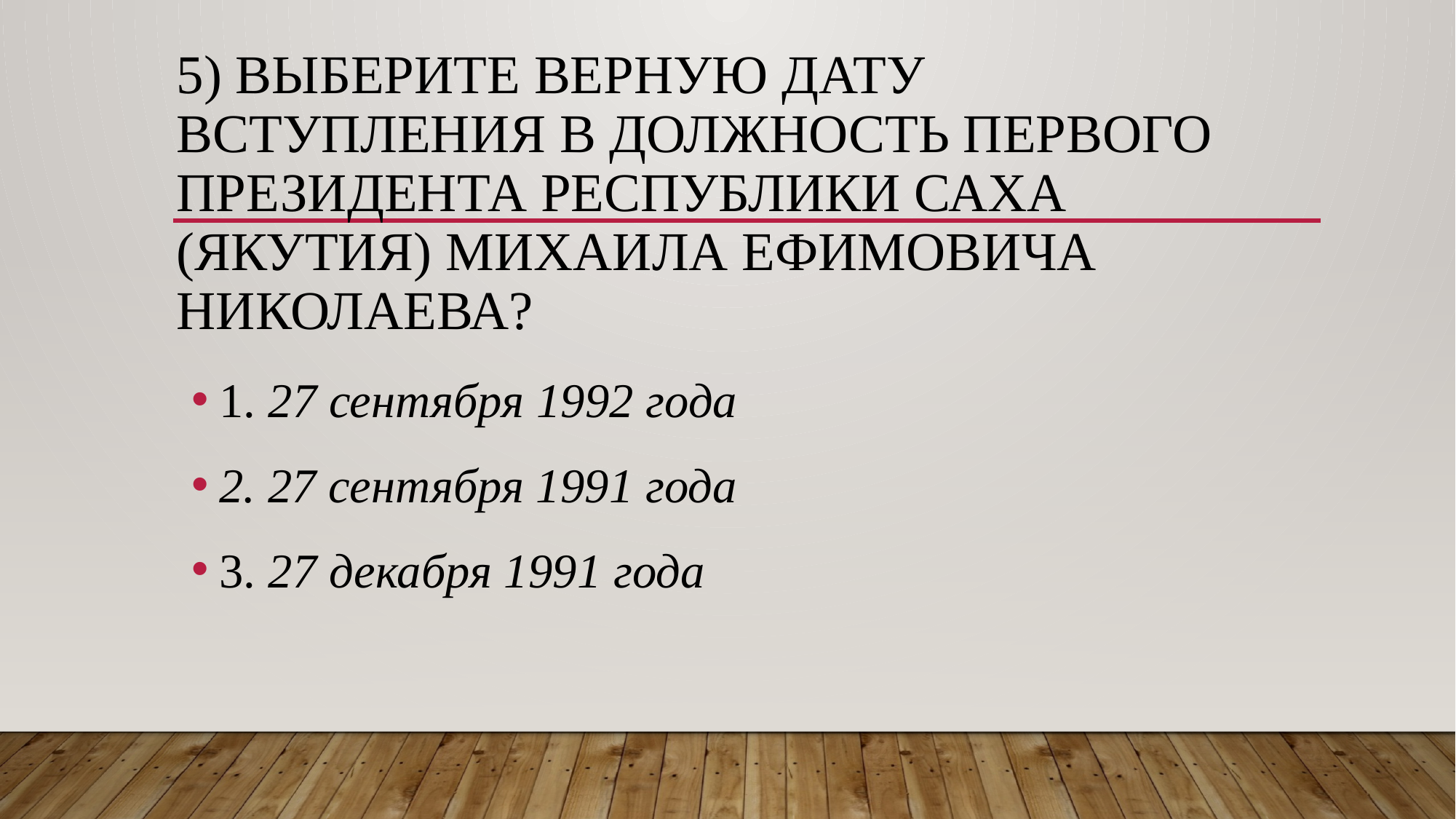

# 5) Выберите верную дату вступления в должность первого Президента Республики Саха (Якутия) Михаила Ефимовича Николаева?
1. 27 сентября 1992 года
2. 27 сентября 1991 года
3. 27 декабря 1991 года